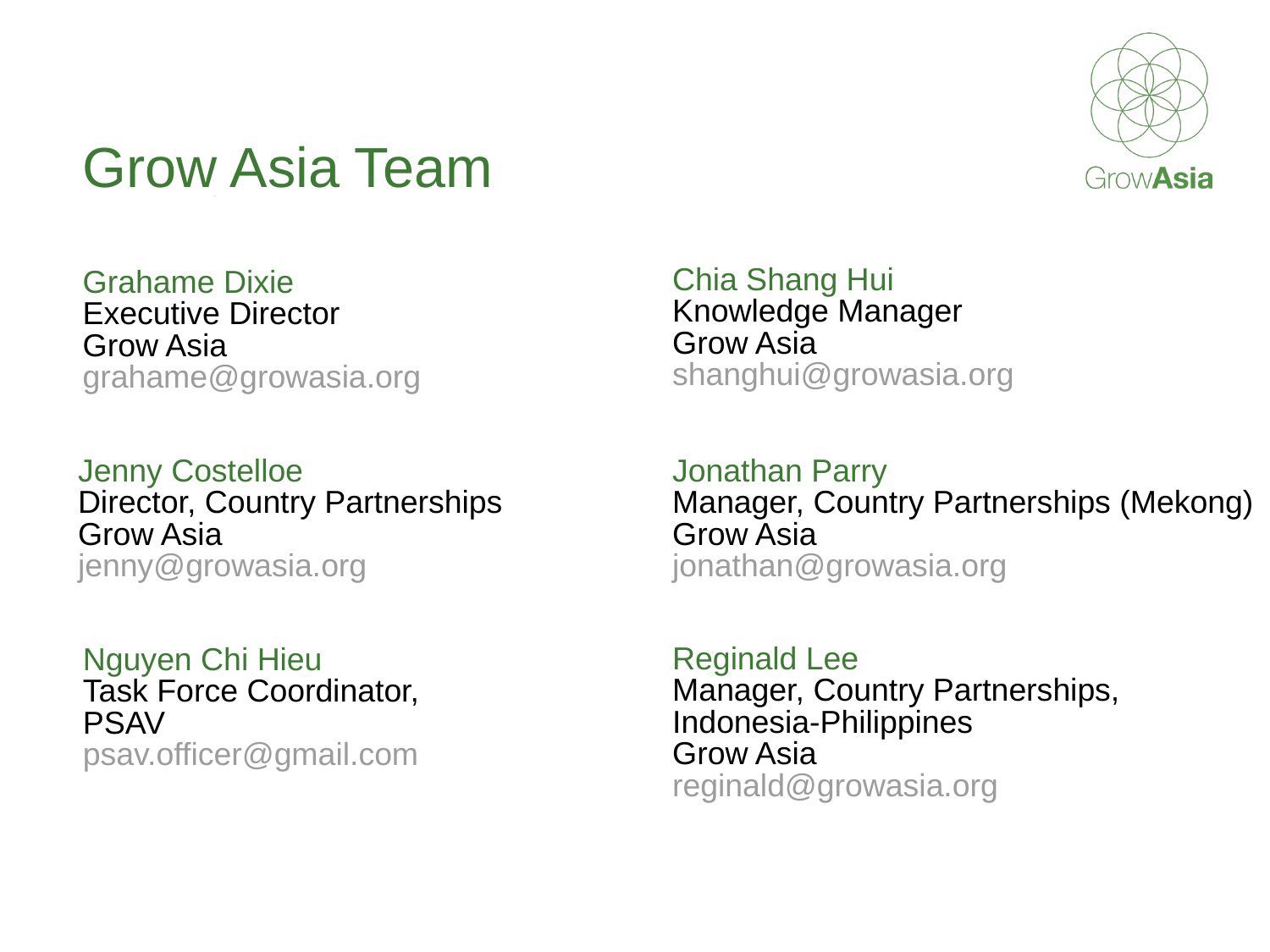

Grow Asia Team

Chia Shang Hui
Knowledge Manager
Grow Asia
shanghui@growasia.org
Grahame Dixie
Executive Director
Grow Asia
grahame@growasia.org
Jenny Costelloe
Director, Country Partnerships
Grow Asia
jenny@growasia.org
Jonathan Parry
Manager, Country Partnerships (Mekong)
Grow Asia
jonathan@growasia.org
Reginald Lee
Manager, Country Partnerships,
Indonesia-Philippines
Grow Asia
reginald@growasia.org
Nguyen Chi Hieu
Task Force Coordinator,
PSAV
psav.officer@gmail.com